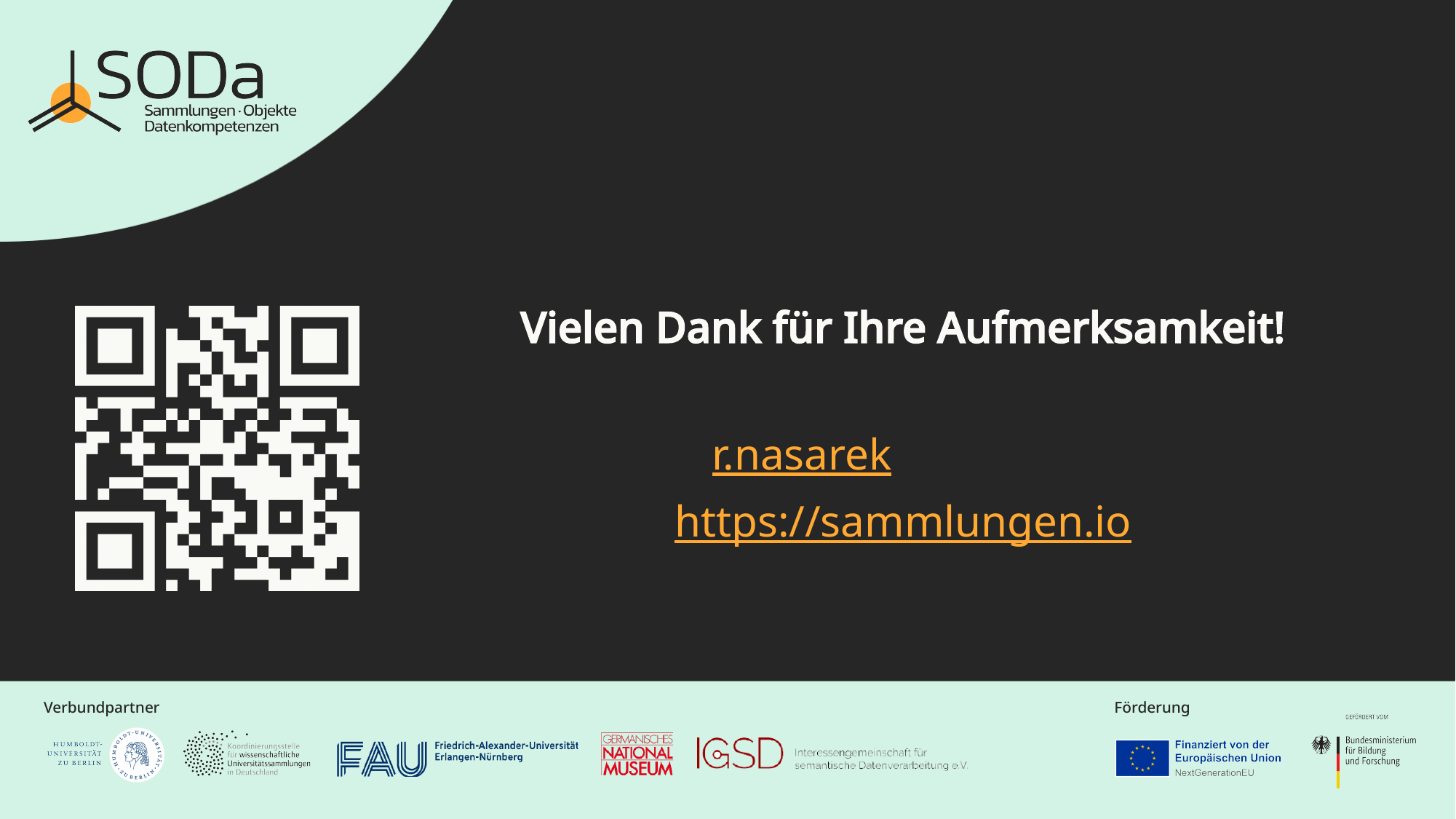

Vielen Dank für Ihre Aufmerksamkeit!

r.nasarek@gnm.de
https://sammlungen.io